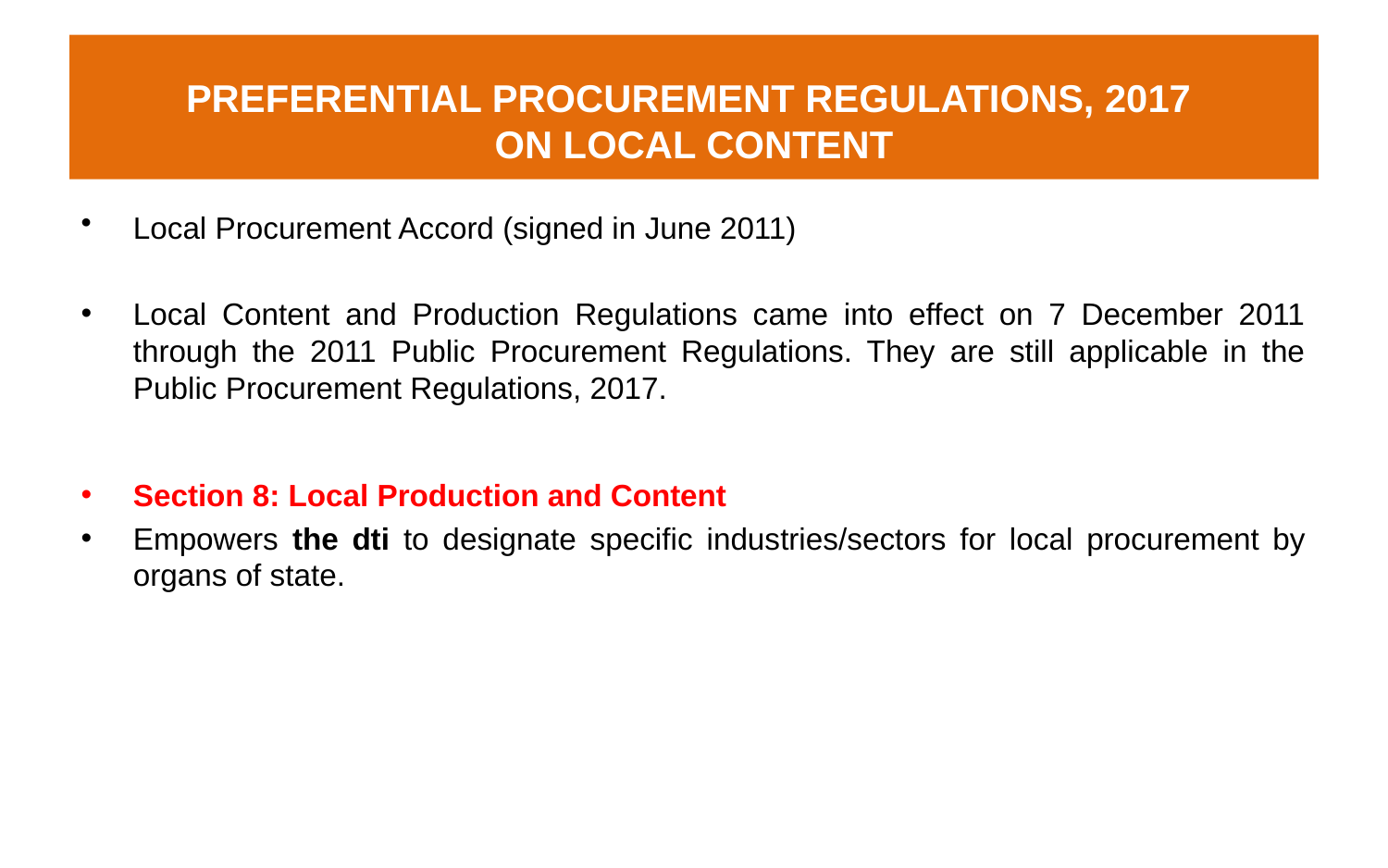

# PREFERENTIAL PROCUREMENT REGULATIONS, 2017 ON LOCAL CONTENT
Local Procurement Accord (signed in June 2011)

Local Content and Production Regulations came into effect on 7 December 2011 through the 2011 Public Procurement Regulations. They are still applicable in the Public Procurement Regulations, 2017.

Section 8: Local Production and Content
Empowers the dti to designate specific industries/sectors for local procurement by organs of state.